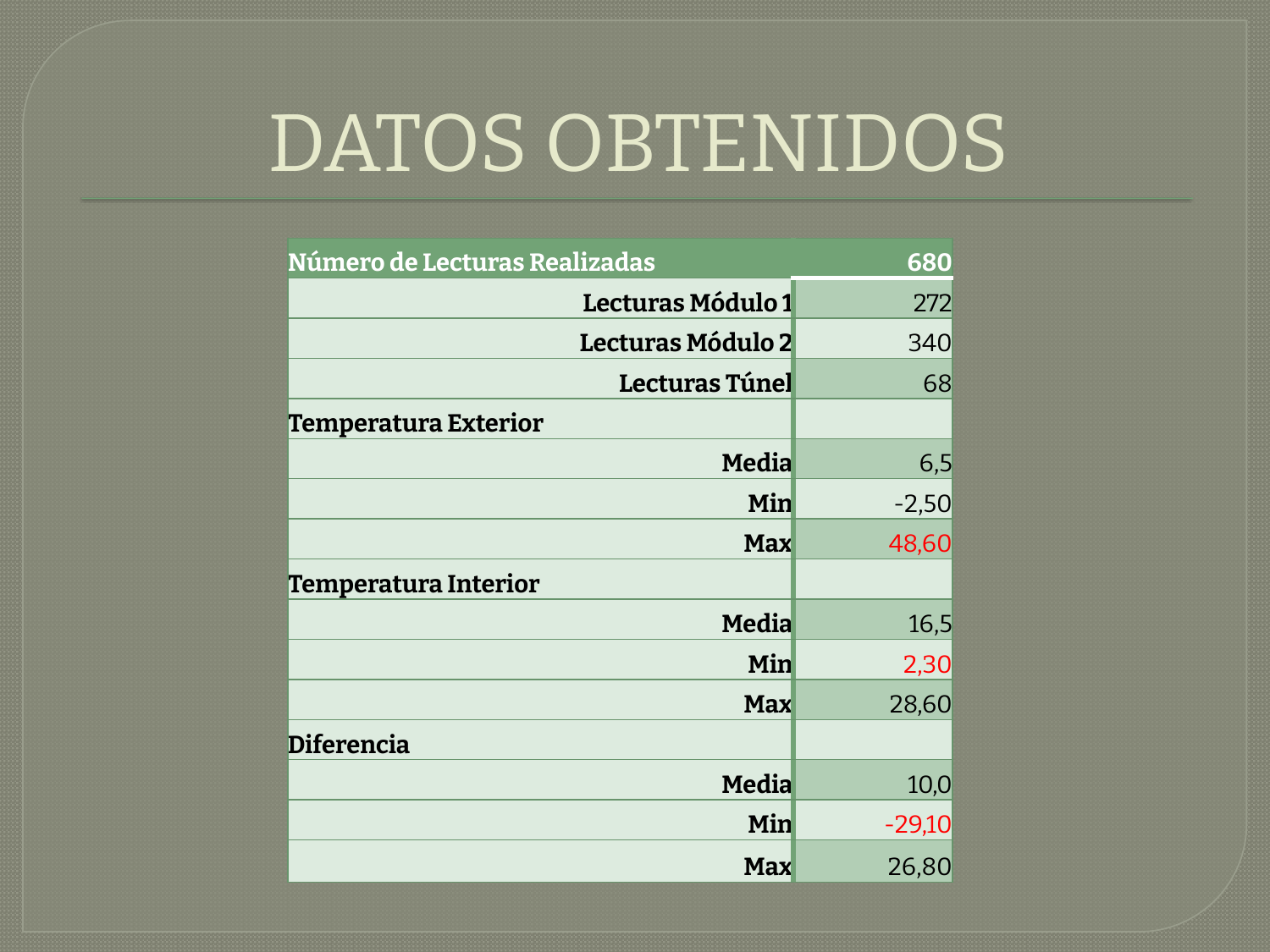

# DATOS OBTENIDOS
| Número de Lecturas Realizadas | 680 |
| --- | --- |
| Lecturas Módulo 1 | 272 |
| Lecturas Módulo 2 | 340 |
| Lecturas Túnel | 68 |
| Temperatura Exterior |  |
| Media | 6,5 |
| Min | -2,50 |
| Max | 48,60 |
| Temperatura Interior |  |
| Media | 16,5 |
| Min | 2,30 |
| Max | 28,60 |
| Diferencia |  |
| Media | 10,0 |
| Min | -29,10 |
| Max | 26,80 |